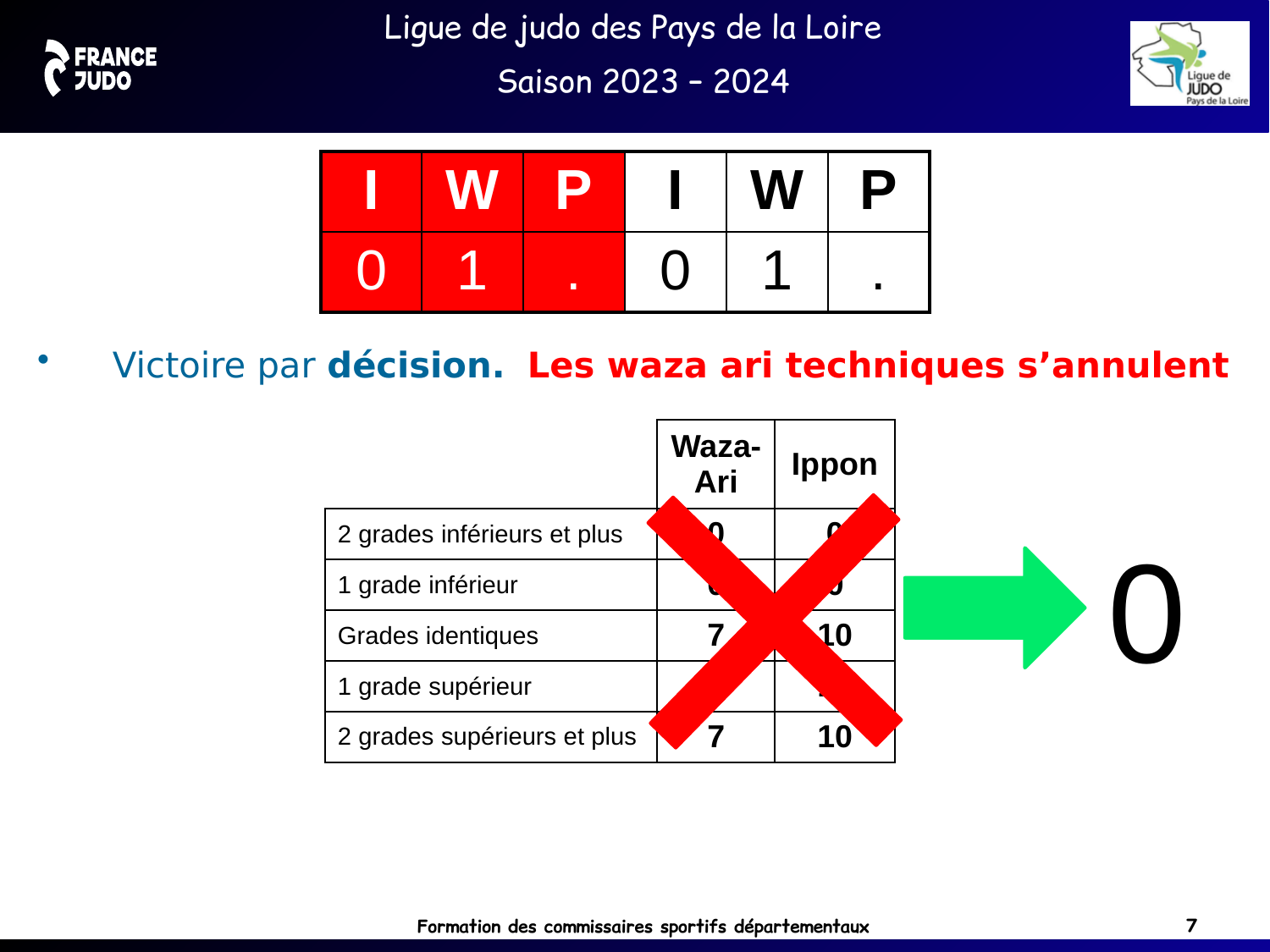

| I | W | P | I | W | P |
| --- | --- | --- | --- | --- | --- |
| 0 | 1 | . | 0 | 1 | . |

Victoire par décision.
Les waza ari techniques s’annulent
|  | Waza-Ari | Ippon |
| --- | --- | --- |
| 2 grades inférieurs et plus | 0 | 0 |
| 1 grade inférieur | 0 | 0 |
| Grades identiques | 7 | 10 |
| 1 grade supérieur | 7 | 10 |
| 2 grades supérieurs et plus | 7 | 10 |

0